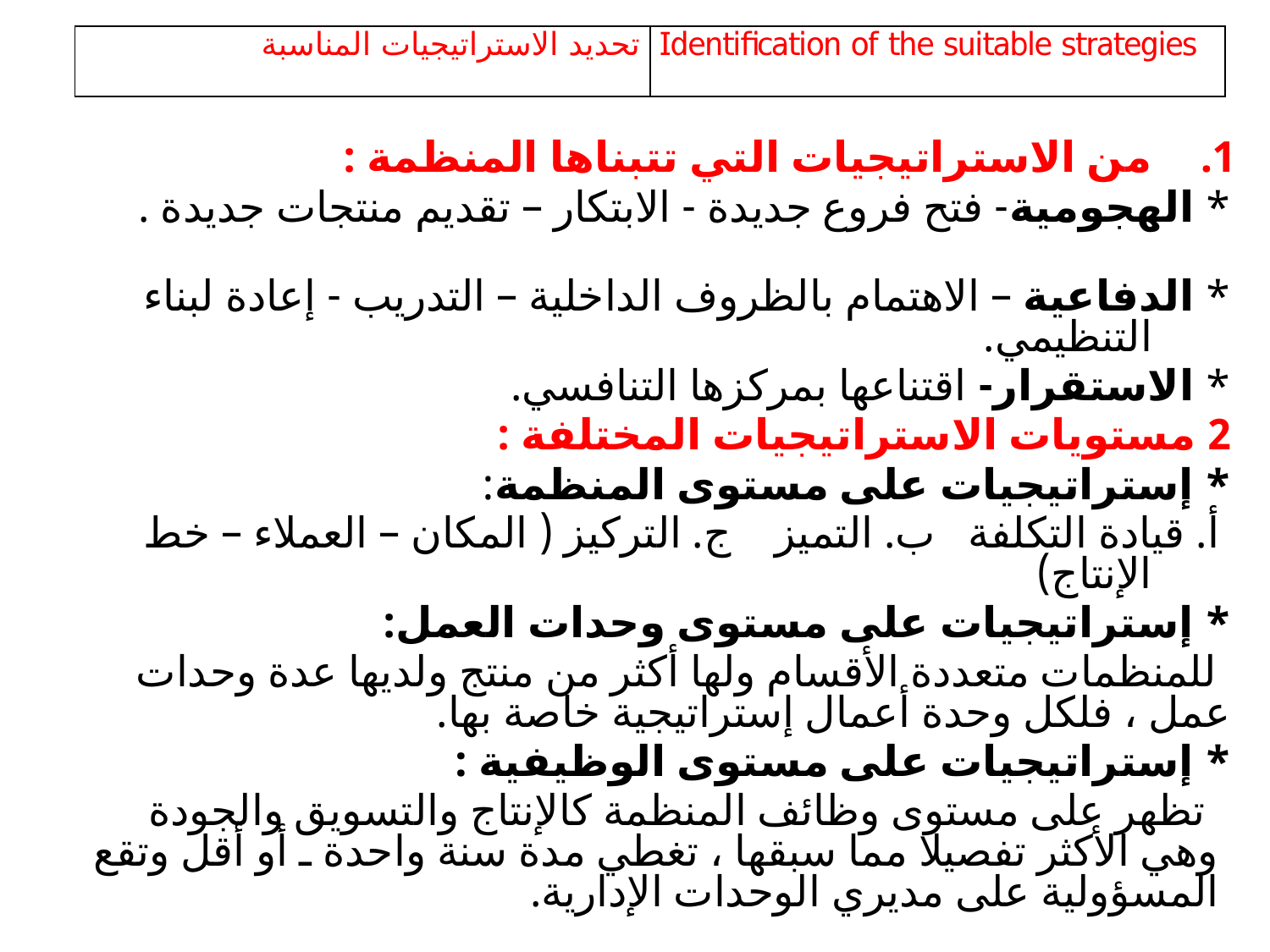

| تحديد الاستراتيجيات المناسبة | Identification of the suitable strategies |
| --- | --- |
من الاستراتيجيات التي تتبناها المنظمة :
* الهجومية	- فتح فروع جديدة - الابتكار – تقديم منتجات جديدة .
* الدفاعية – الاهتمام بالظروف الداخلية – التدريب - إعادة لبناء التنظيمي.
* الاستقرار- اقتناعها بمركزها التنافسي.
2 مستويات الاستراتيجيات المختلفة :
* إستراتيجيات على مستوى المنظمة:
 أ. قيادة التكلفة   ب. التميز    ج. التركيز ( المكان – العملاء – خط الإنتاج)
* إستراتيجيات على مستوى وحدات العمل:
 للمنظمات متعددة الأقسام ولها أكثر من منتج ولديها عدة وحدات عمل ، فلكل وحدة أعمال إستراتيجية خاصة بها.
* إستراتيجيات على مستوى الوظيفية :
 تظهر على مستوى وظائف المنظمة كالإنتاج والتسويق والجودة وهي الأكثر تفصيلا مما سبقها ، تغطي مدة سنة واحدة ـ أو أقل وتقع المسؤولية على مديري الوحدات الإدارية.